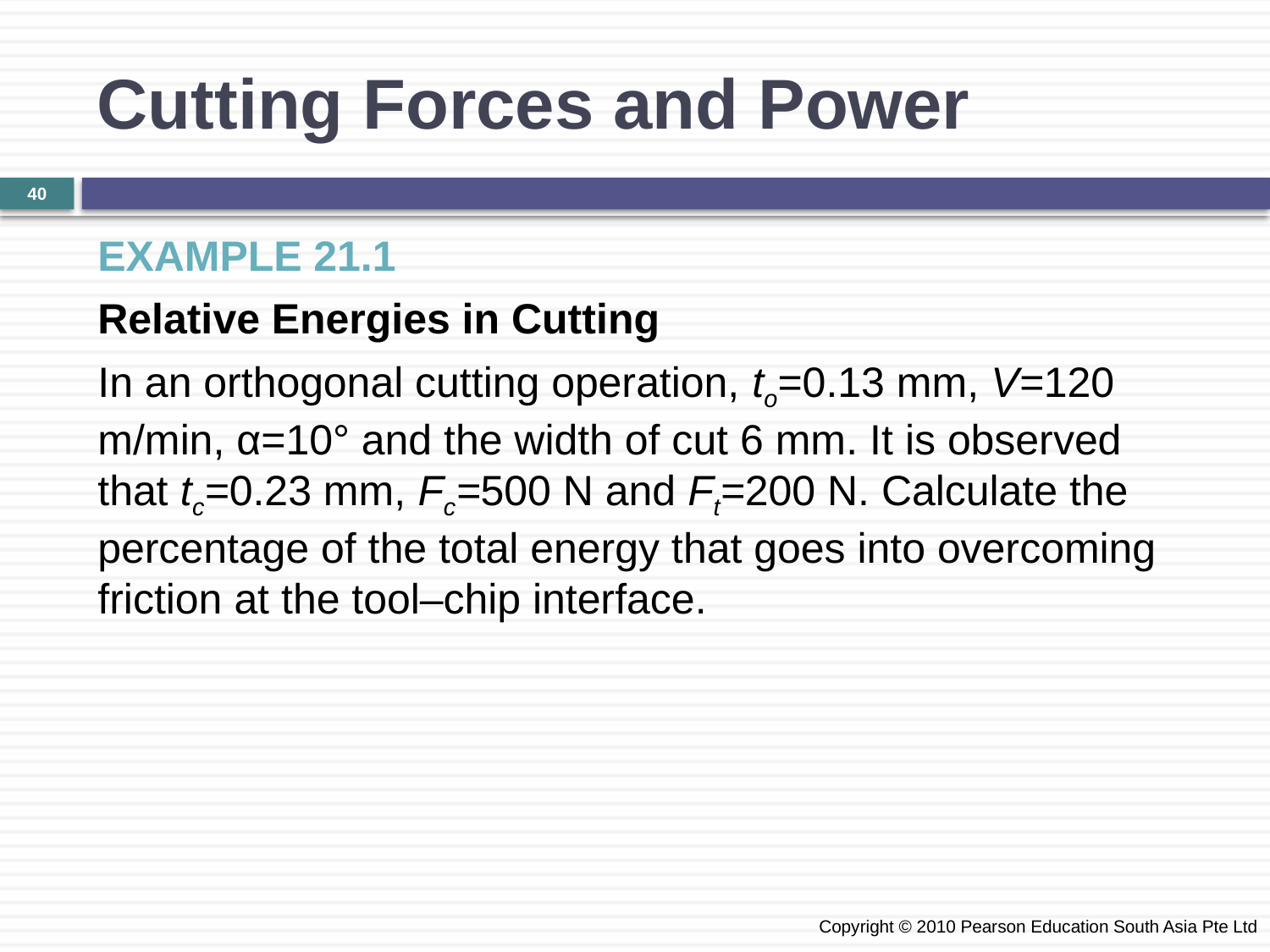

Cutting Forces and Power
40
EXAMPLE 21.1
Relative Energies in Cutting
In an orthogonal cutting operation, to=0.13 mm, V=120 m/min, α=10° and the width of cut 6 mm. It is observed that tc=0.23 mm, Fc=500 N and Ft=200 N. Calculate the percentage of the total energy that goes into overcoming friction at the tool–chip interface.
   Copyright © 2010 Pearson Education South Asia Pte Ltd